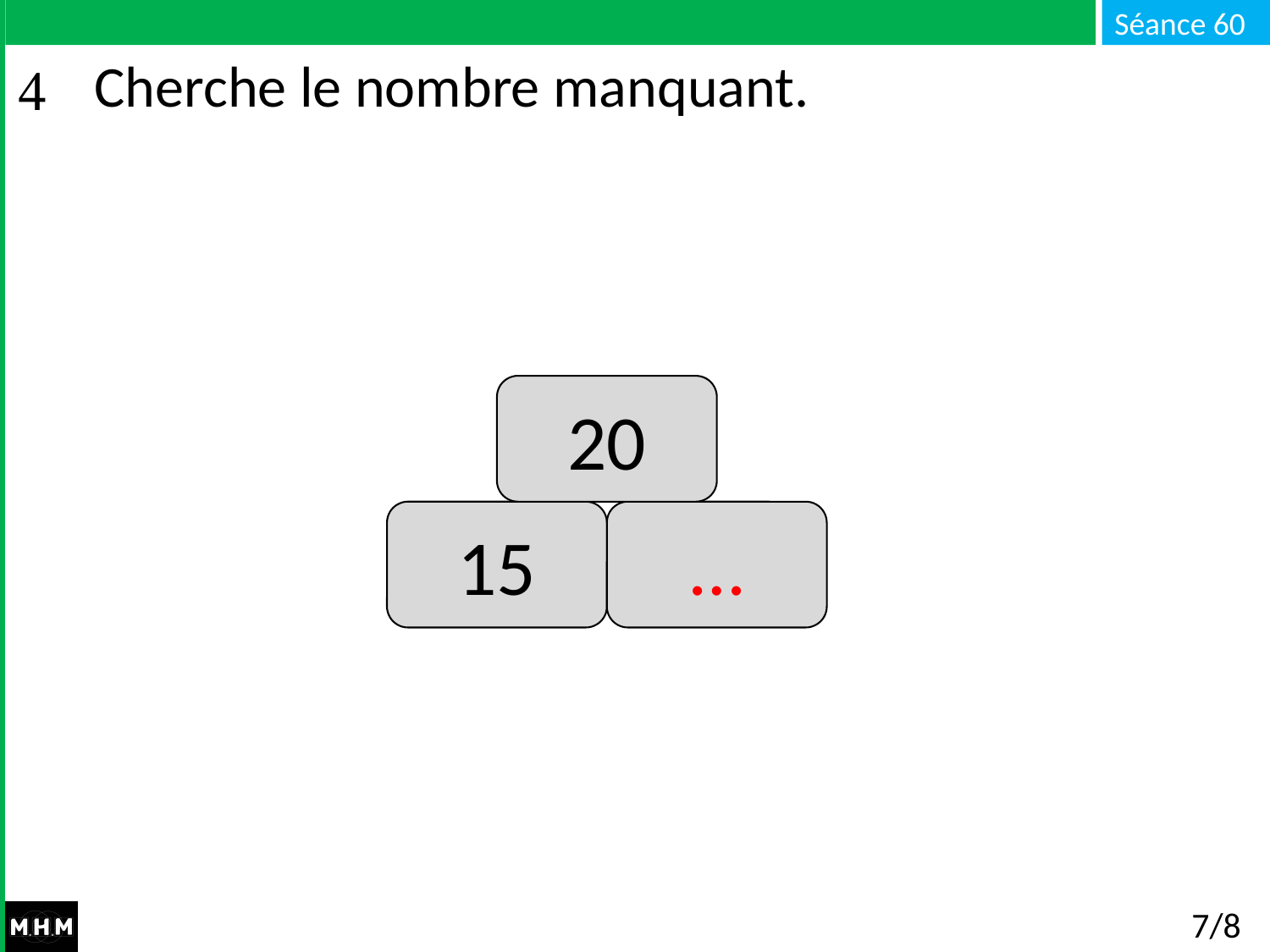

# Cherche le nombre manquant.
20
…
15
7/8